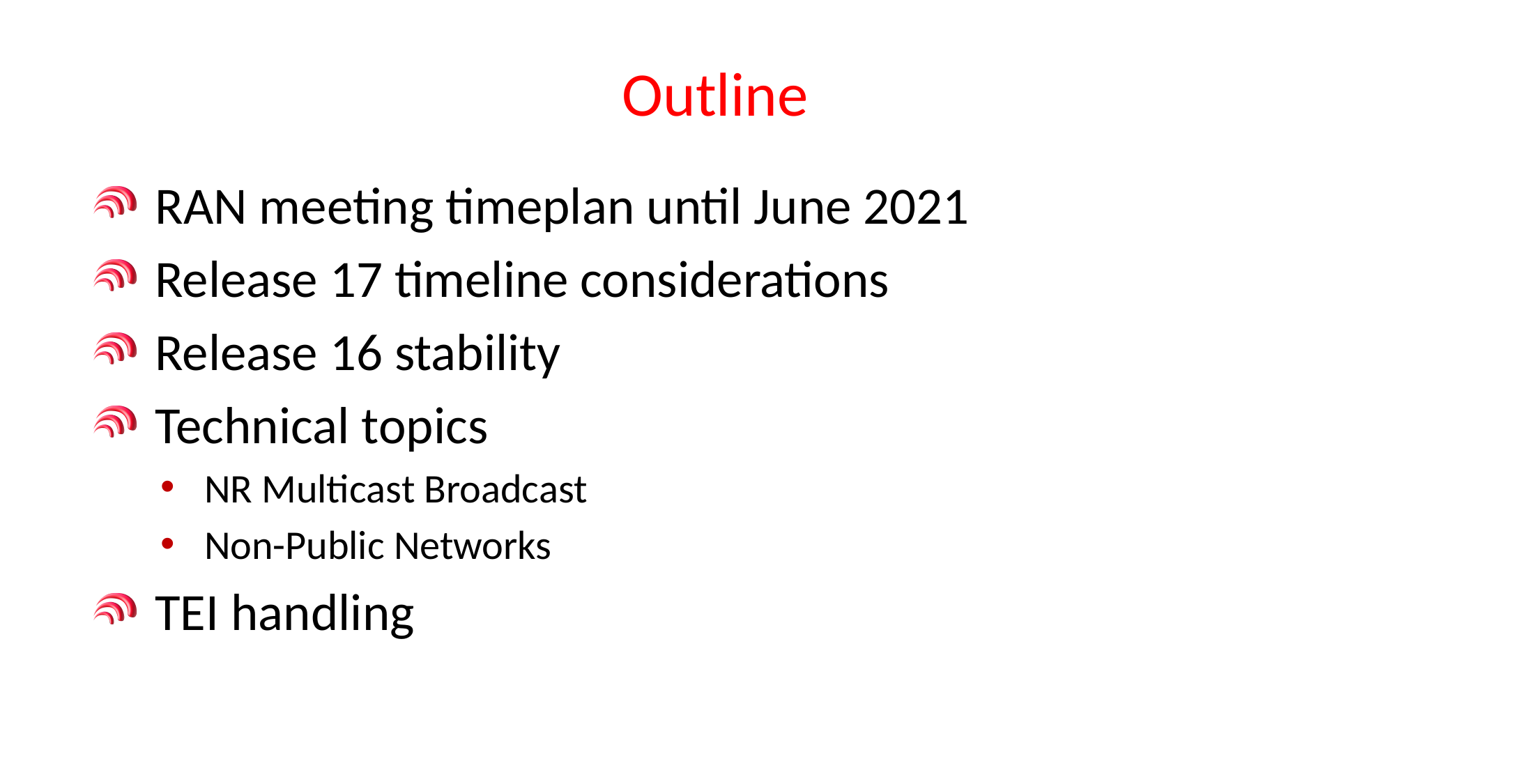

# Outline
 RAN meeting timeplan until June 2021
 Release 17 timeline considerations
 Release 16 stability
 Technical topics
NR Multicast Broadcast
Non-Public Networks
 TEI handling